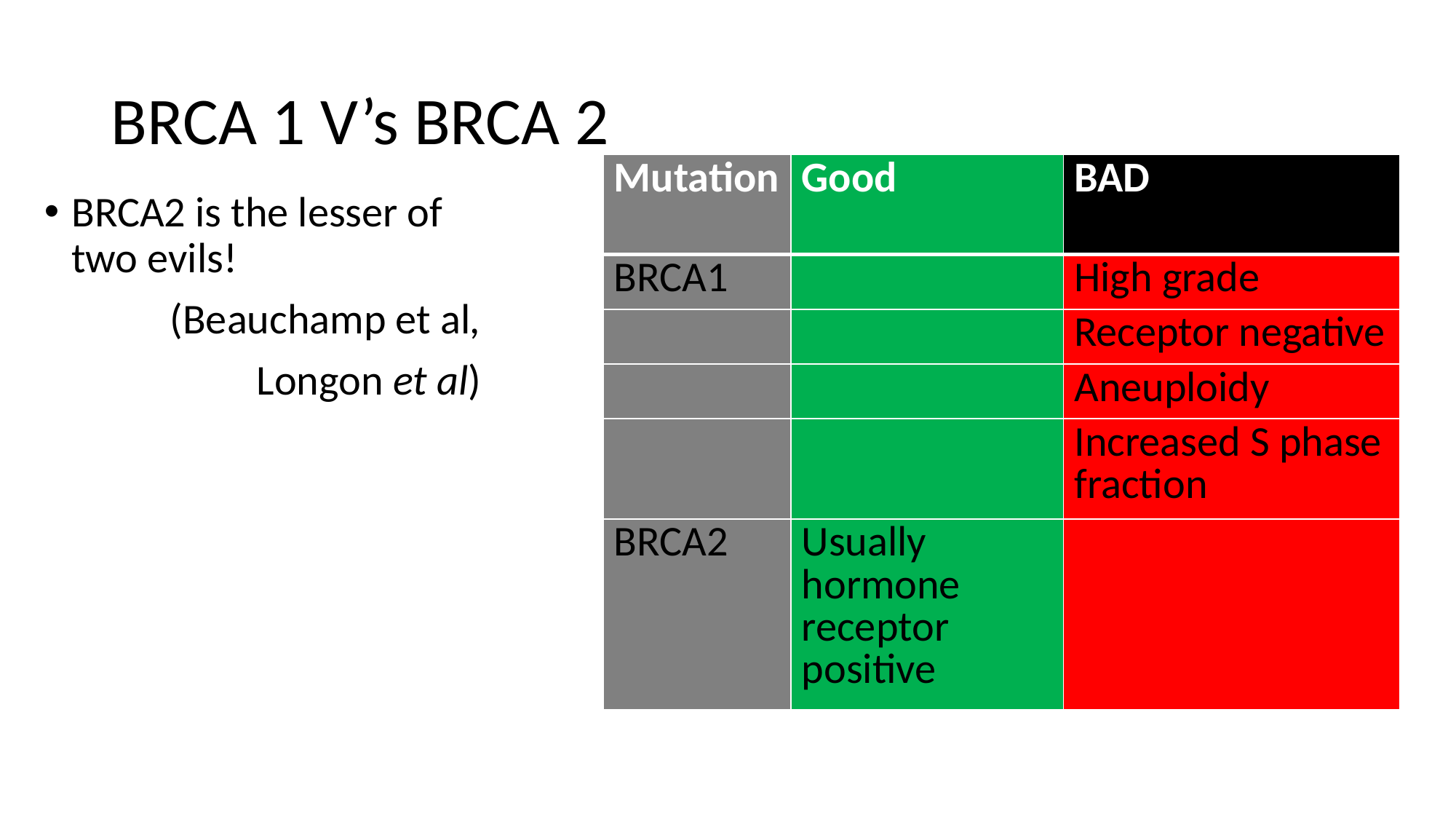

# BRCA 1 V’s BRCA 2
| Mutation | Good | BAD |
| --- | --- | --- |
| BRCA1 |  | High grade |
|  |  | Receptor negative |
|  |  | Aneuploidy |
|  |  | Increased S phase fraction |
| BRCA2 | Usually hormone receptor positive |  |
BRCA2 is the lesser of two evils!
(Beauchamp et al,
Longon et al)